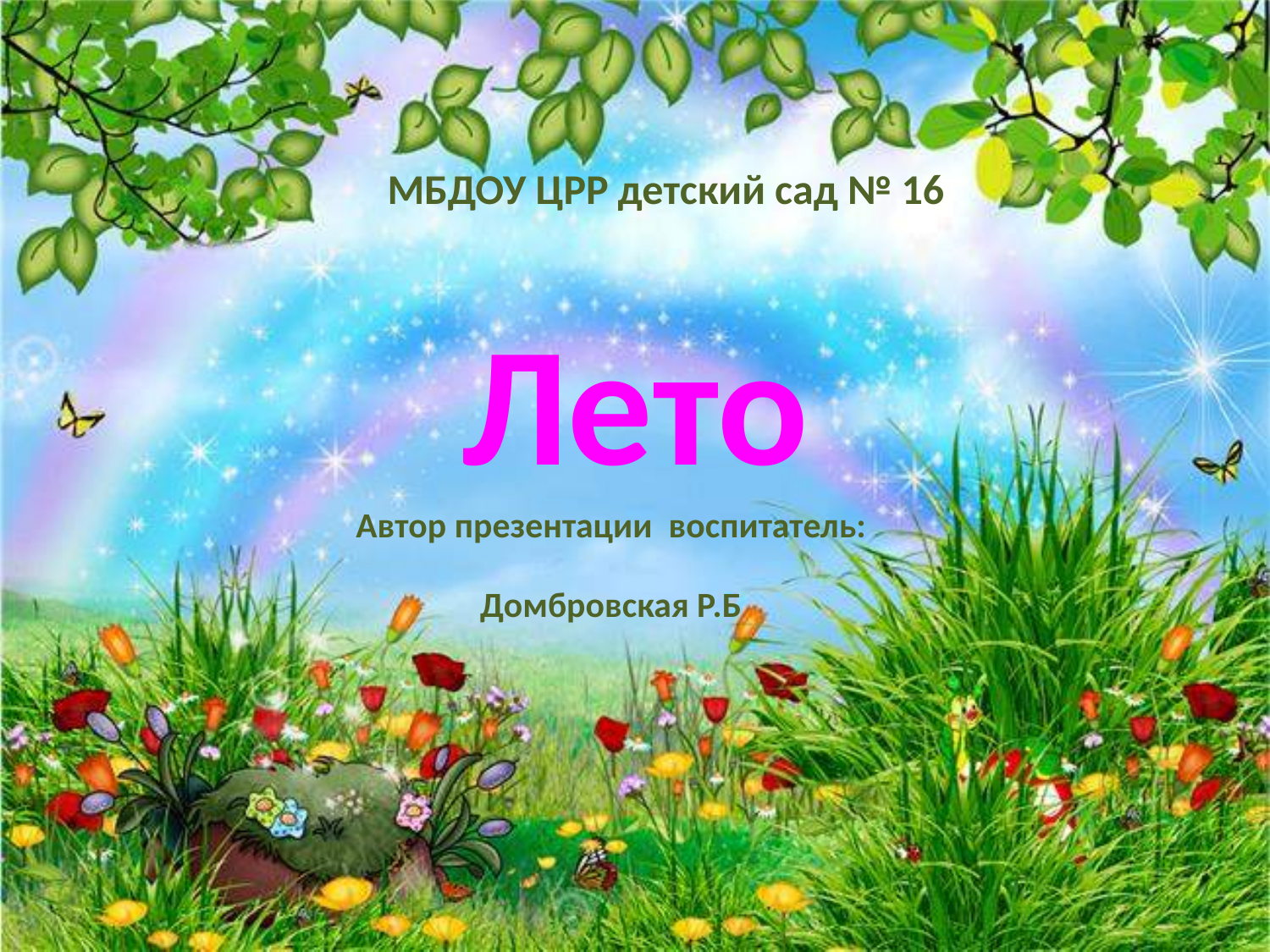

МБДОУ ЦРР детский сад № 16
# Лето
           Автор презентации  воспитатель:
              Домбровская Р.Б